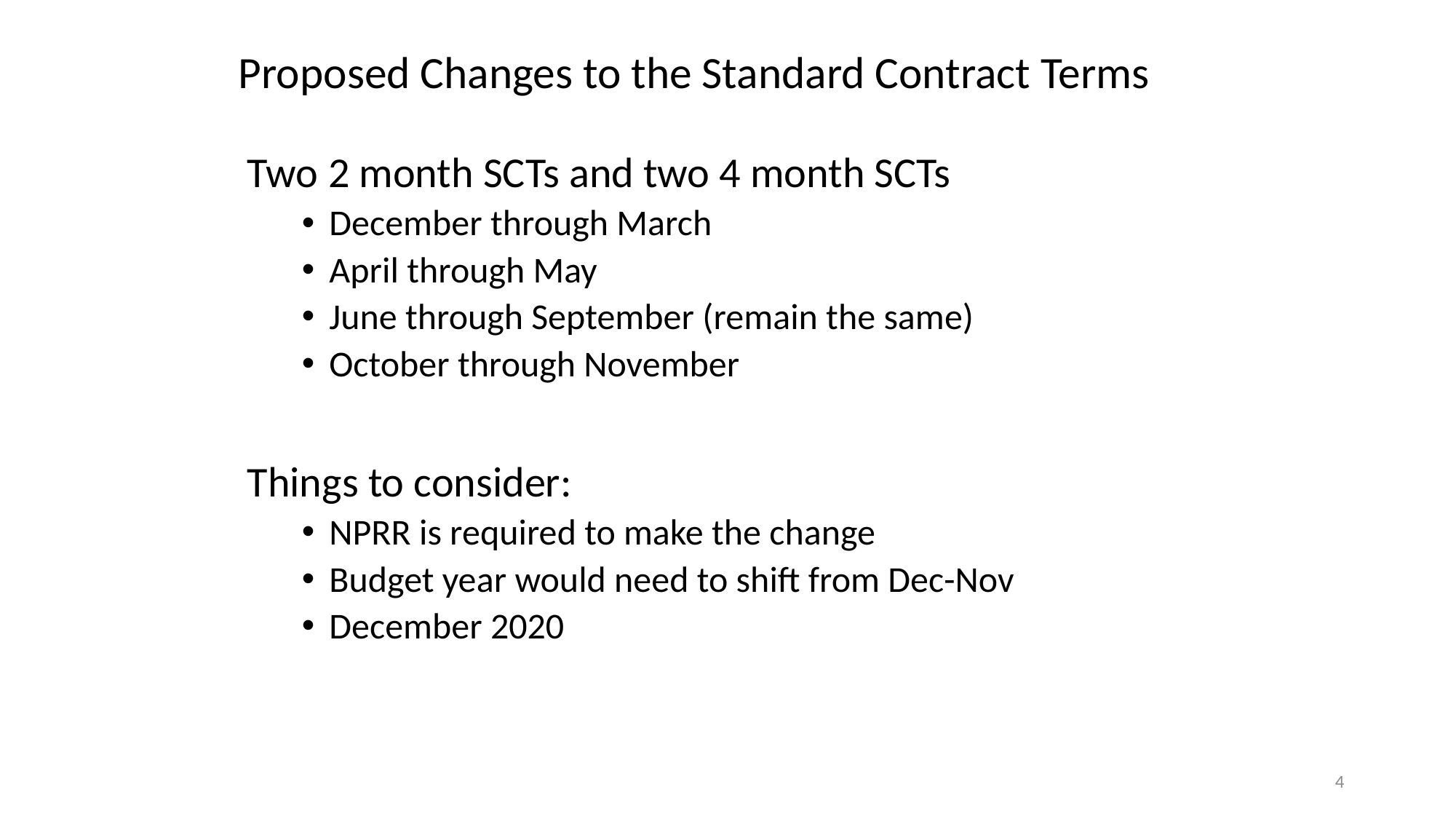

4
# Proposed Changes to the Standard Contract Terms
Two 2 month SCTs and two 4 month SCTs
December through March
April through May
June through September (remain the same)
October through November

Things to consider:
NPRR is required to make the change
Budget year would need to shift from Dec-Nov
December 2020